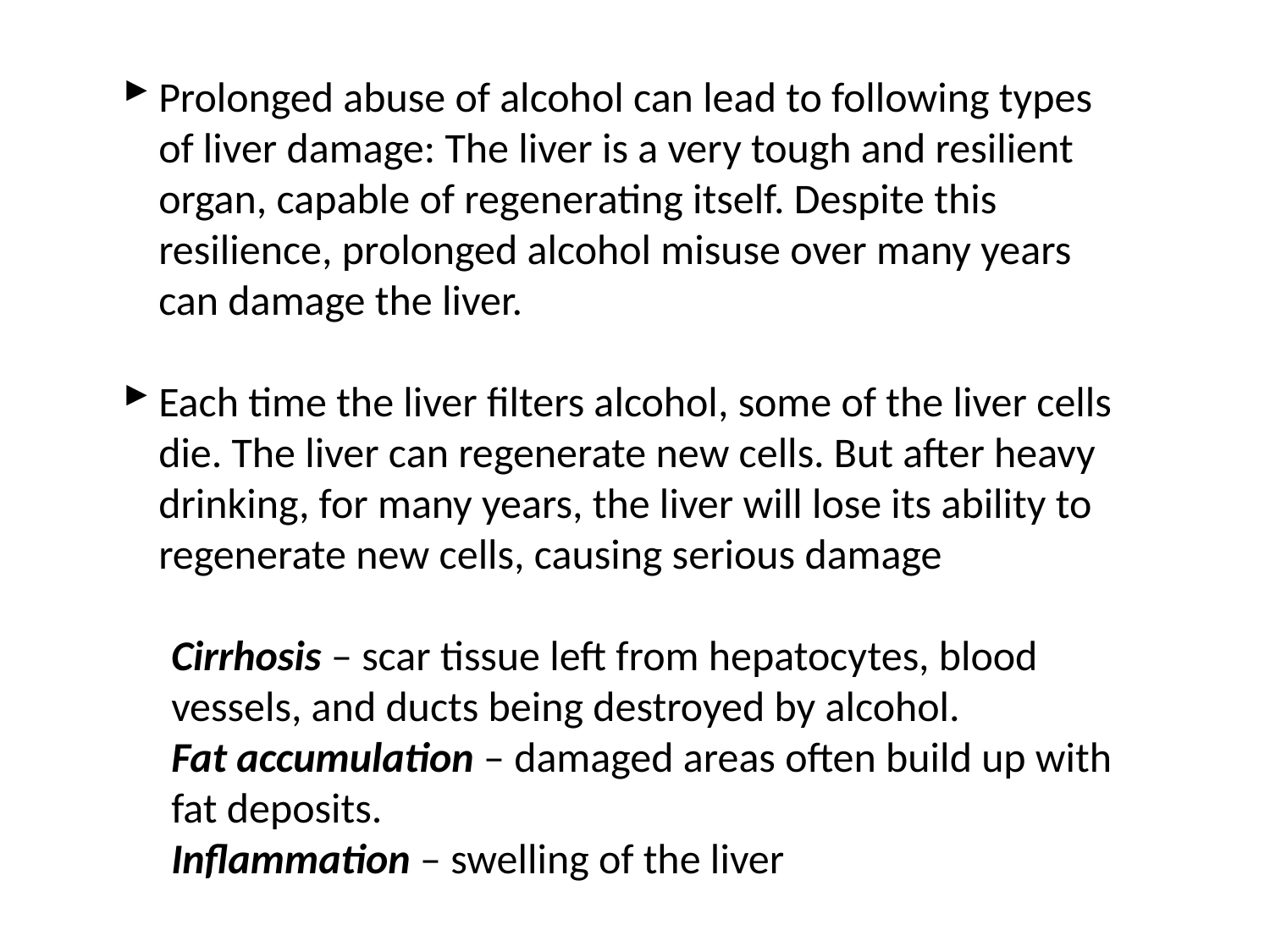

Prolonged abuse of alcohol can lead to following types of liver damage: The liver is a very tough and resilient organ, capable of regenerating itself. Despite this resilience, prolonged alcohol misuse over many years can damage the liver.

Each time the liver filters alcohol, some of the liver cells die. The liver can regenerate new cells. But after heavy drinking, for many years, the liver will lose its ability to regenerate new cells, causing serious damage

Cirrhosis – scar tissue left from hepatocytes, blood vessels, and ducts being destroyed by alcohol.
Fat accumulation – damaged areas often build up with fat deposits.
Inflammation – swelling of the liver